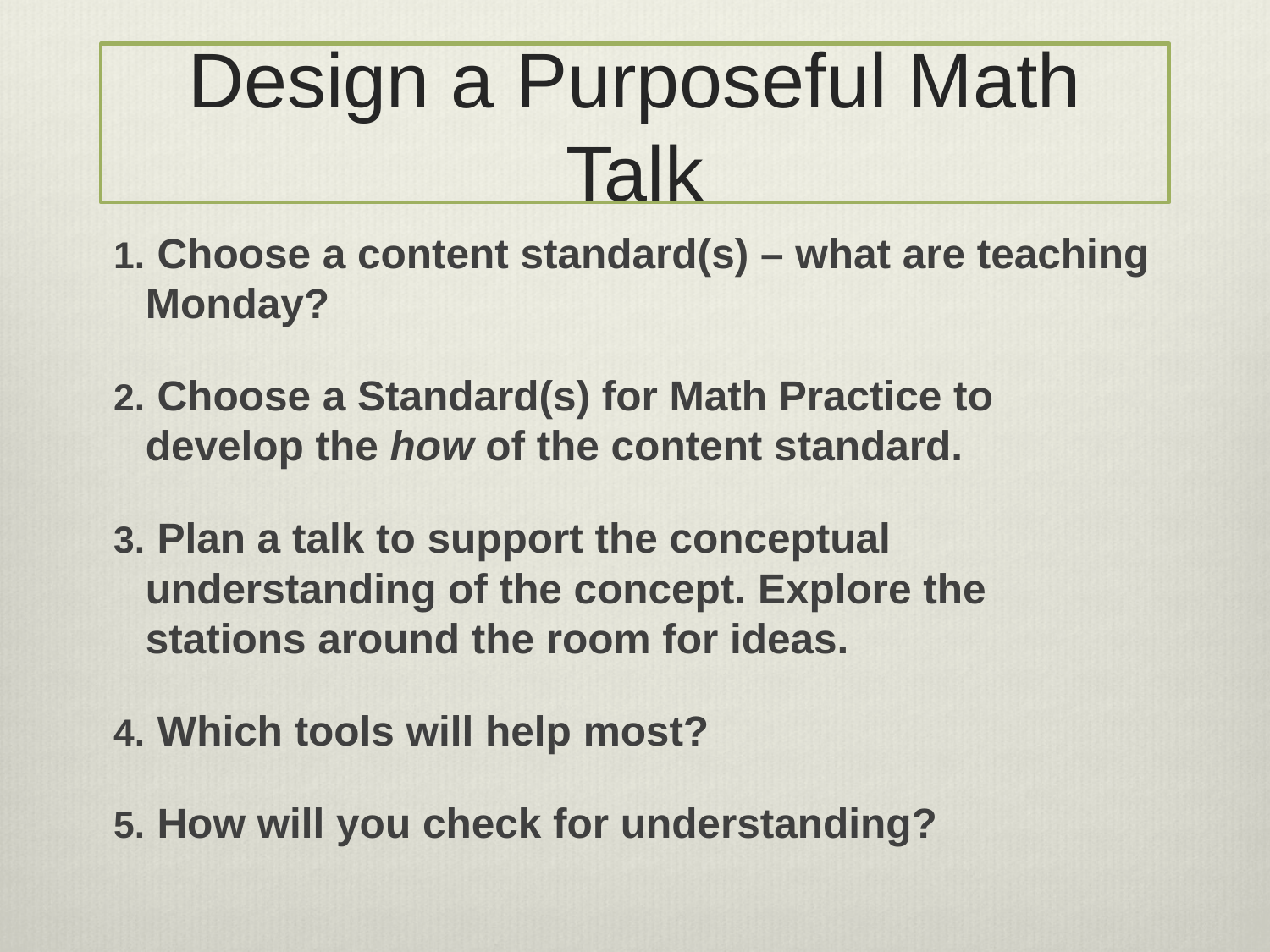

# Design a Purposeful Math Talk
 Choose a content standard(s) – what are teaching Monday?
 Choose a Standard(s) for Math Practice to develop the how of the content standard.
 Plan a talk to support the conceptual understanding of the concept. Explore the stations around the room for ideas.
 Which tools will help most?
 How will you check for understanding?